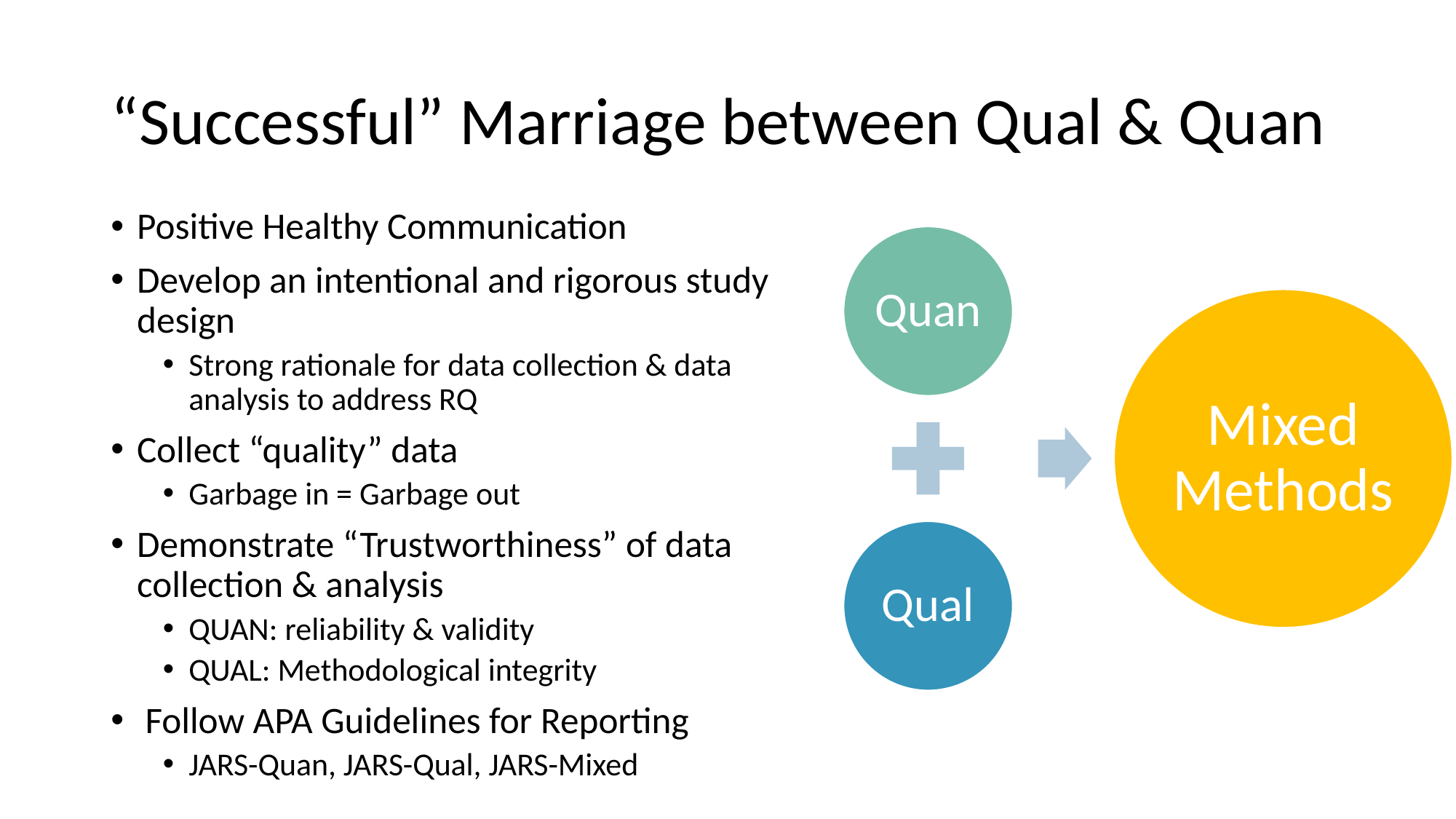

# “Successful” Marriage between Qual & Quan
Positive Healthy Communication
Develop an intentional and rigorous study design
Strong rationale for data collection & data analysis to address RQ
Collect “quality” data
Garbage in = Garbage out
Demonstrate “Trustworthiness” of data collection & analysis
QUAN: reliability & validity
QUAL: Methodological integrity
 Follow APA Guidelines for Reporting
JARS-Quan, JARS-Qual, JARS-Mixed
Quan

Qual

Mixed Methods